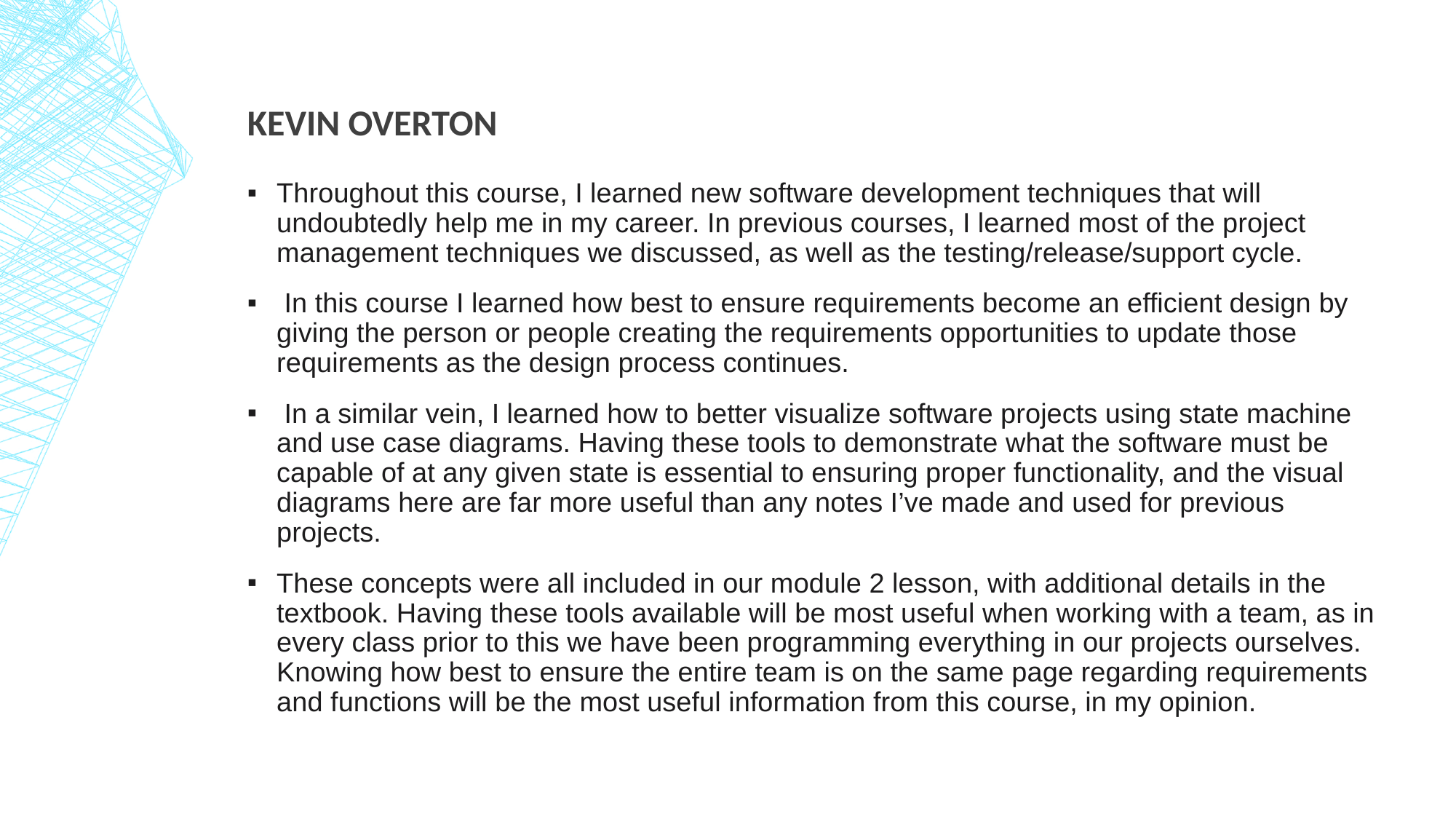

KEVIN OVERTON
Throughout this course, I learned new software development techniques that will undoubtedly help me in my career. In previous courses, I learned most of the project management techniques we discussed, as well as the testing/release/support cycle.
 In this course I learned how best to ensure requirements become an efficient design by giving the person or people creating the requirements opportunities to update those requirements as the design process continues.
 In a similar vein, I learned how to better visualize software projects using state machine and use case diagrams. Having these tools to demonstrate what the software must be capable of at any given state is essential to ensuring proper functionality, and the visual diagrams here are far more useful than any notes I’ve made and used for previous projects.
These concepts were all included in our module 2 lesson, with additional details in the textbook. Having these tools available will be most useful when working with a team, as in every class prior to this we have been programming everything in our projects ourselves. Knowing how best to ensure the entire team is on the same page regarding requirements and functions will be the most useful information from this course, in my opinion.